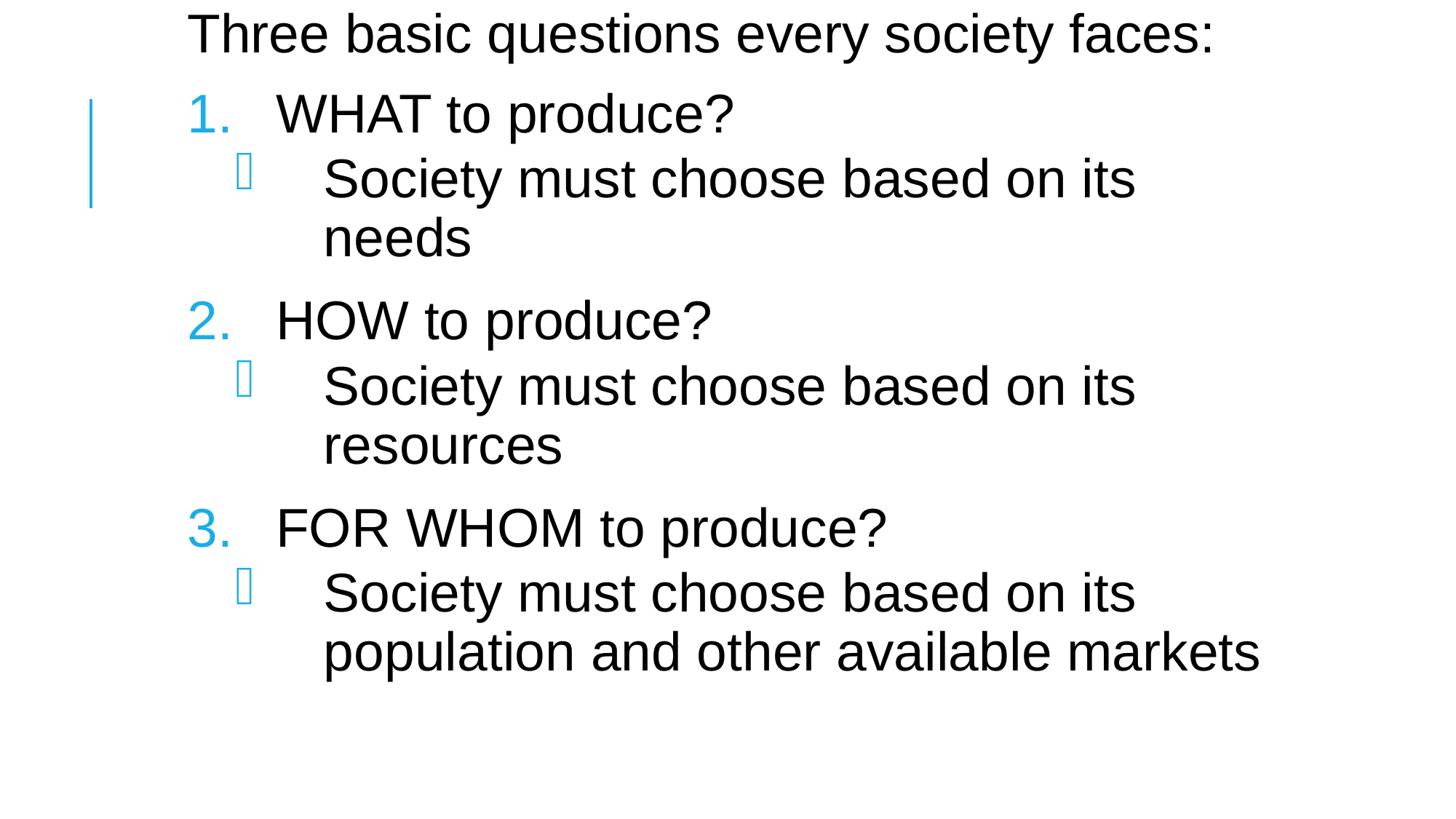

Three basic questions every society faces:
WHAT to produce?
Society must choose based on its needs
HOW to produce?
Society must choose based on its resources
FOR WHOM to produce?
Society must choose based on its population and other available markets